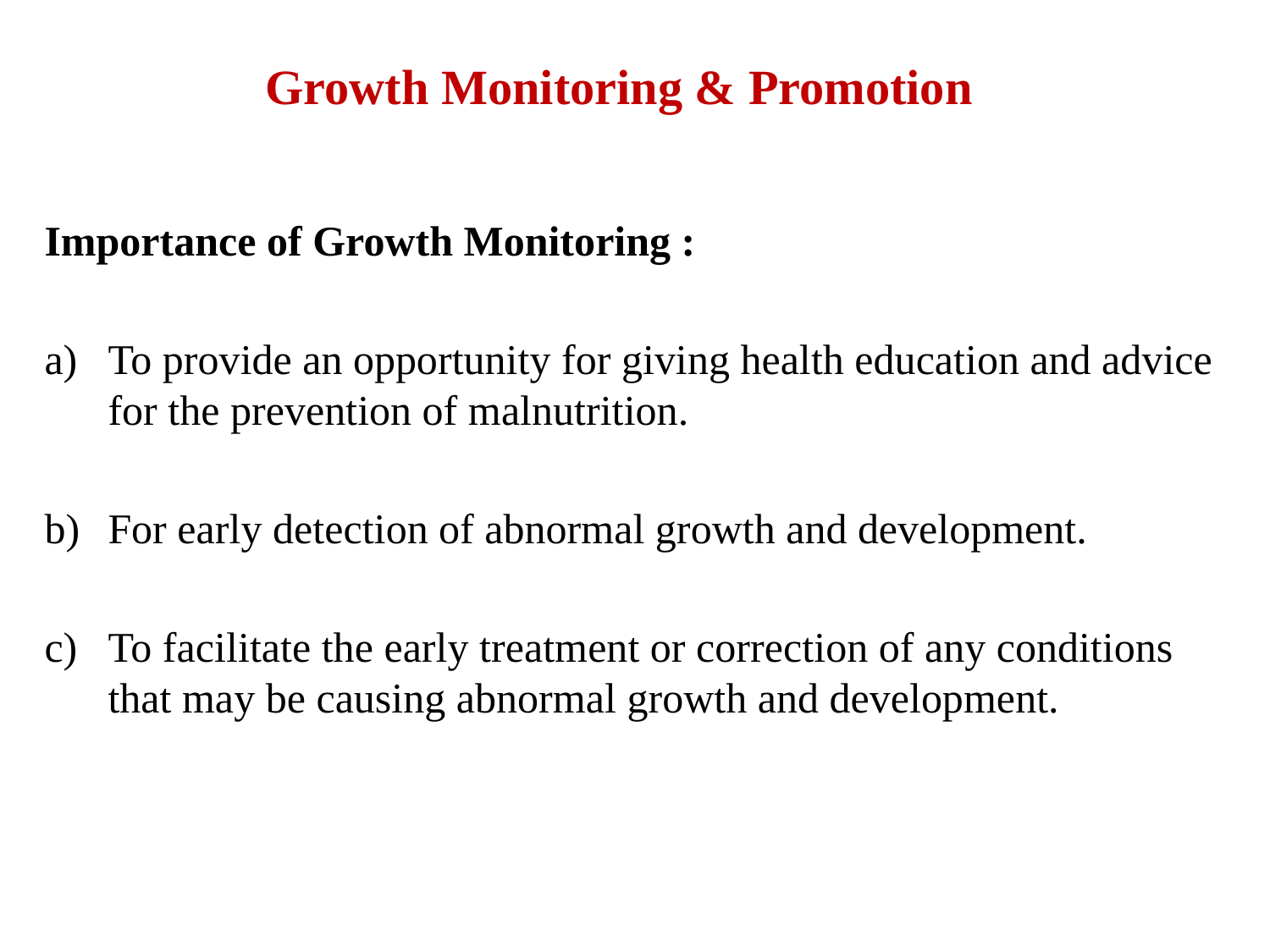

# Growth Monitoring & Promotion

Importance of Growth Monitoring :

To provide an opportunity for giving health education and advice for the prevention of malnutrition.

For early detection of abnormal growth and development.

To facilitate the early treatment or correction of any conditions that may be causing abnormal growth and development.